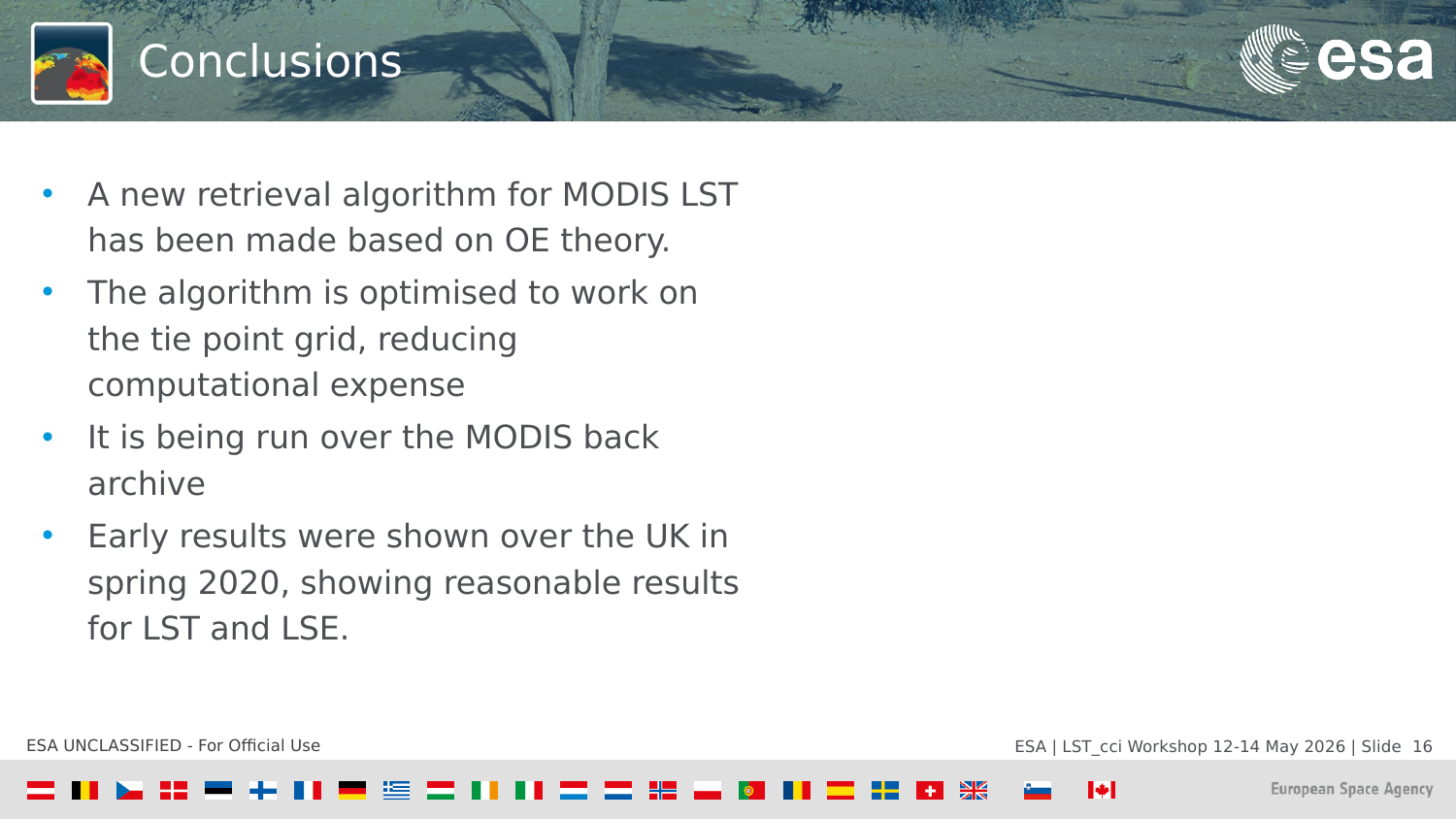

# Conclusions
A new retrieval algorithm for MODIS LST has been made based on OE theory.
The algorithm is optimised to work on the tie point grid, reducing computational expense
It is being run over the MODIS back archive
Early results were shown over the UK in spring 2020, showing reasonable results for LST and LSE.